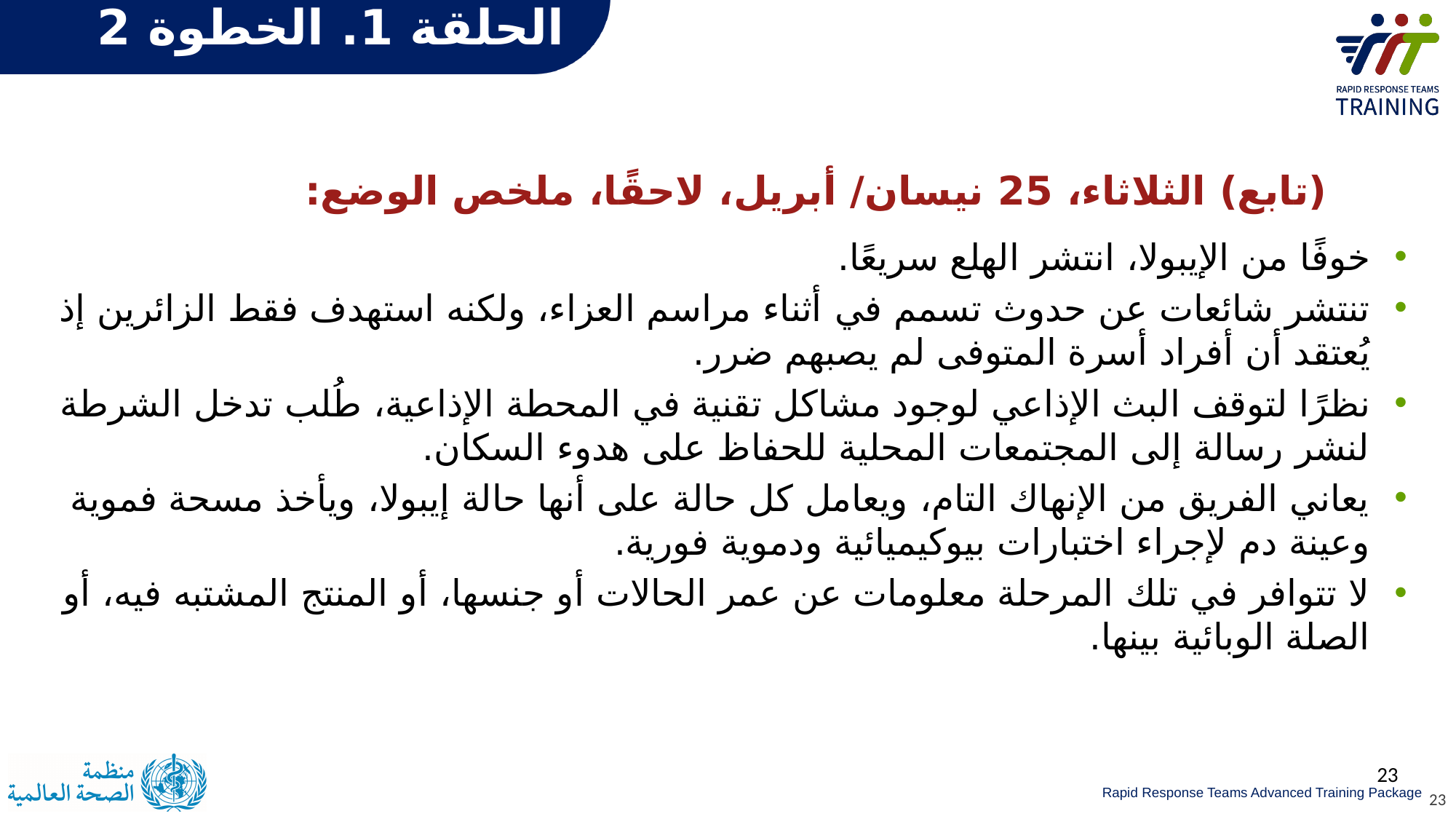

# الحلقة 1. الخطوة 2
(تابع) الثلاثاء، 25 نيسان/ أبريل، لاحقًا، ملخص الوضع:
خوفًا من الإيبولا، انتشر الهلع سريعًا.
تنتشر شائعات عن حدوث تسمم في أثناء مراسم العزاء، ولكنه استهدف فقط الزائرين إذ يُعتقد أن أفراد أسرة المتوفى لم يصبهم ضرر.
نظرًا لتوقف البث الإذاعي لوجود مشاكل تقنية في المحطة الإذاعية، طُلب تدخل الشرطة لنشر رسالة إلى المجتمعات المحلية للحفاظ على هدوء السكان.
يعاني الفريق من الإنهاك التام، ويعامل كل حالة على أنها حالة إيبولا، ويأخذ مسحة فموية وعينة دم لإجراء اختبارات بيوكيميائية ودموية فورية.
لا تتوافر في تلك المرحلة معلومات عن عمر الحالات أو جنسها، أو المنتج المشتبه فيه، أو الصلة الوبائية بينها.
23